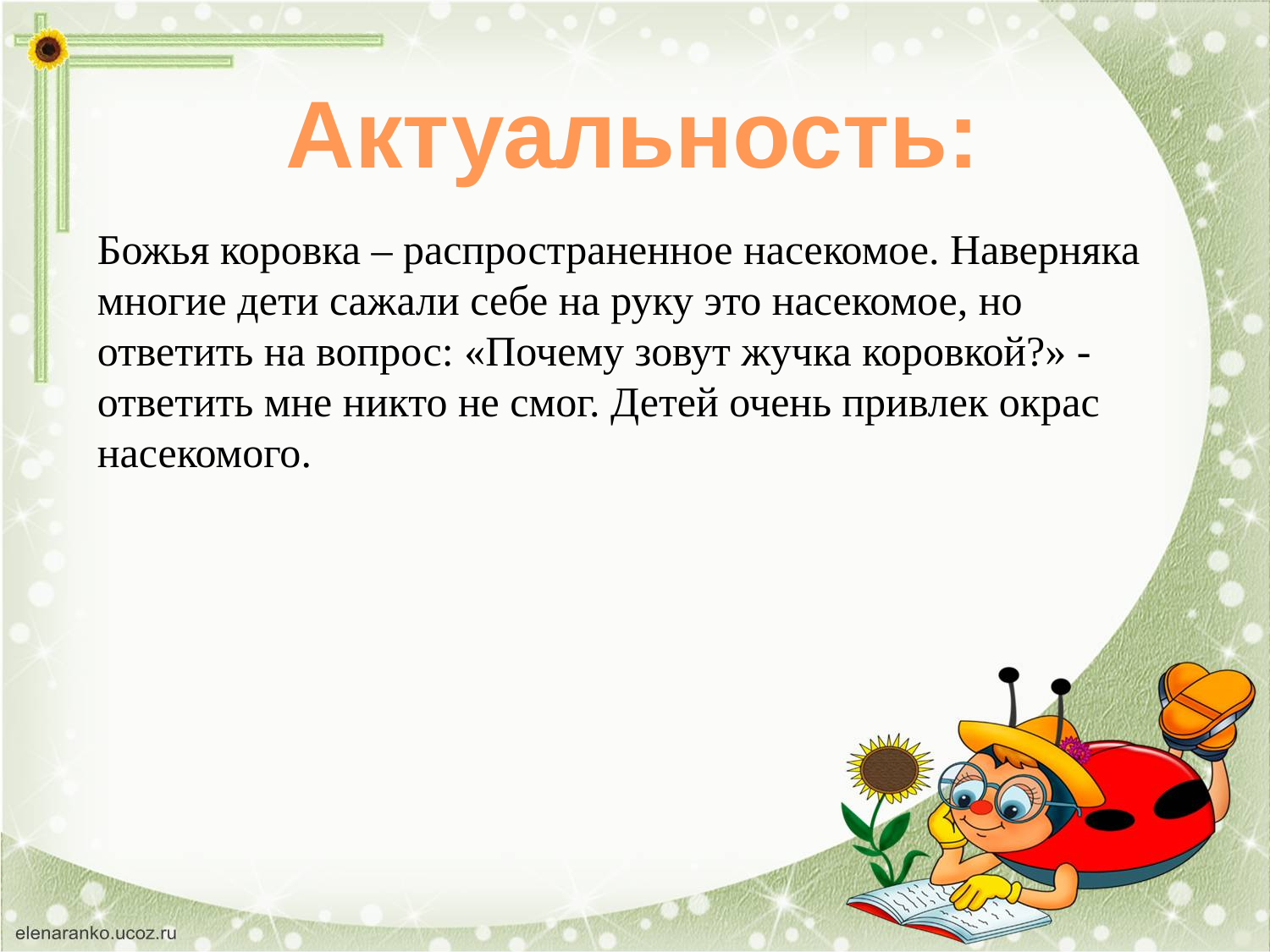

Актуальность:
Божья коровка – распространенное насекомое. Наверняка многие дети сажали себе на руку это насекомое, но ответить на вопрос: «Почему зовут жучка коровкой?» - ответить мне никто не смог. Детей очень привлек окрас насекомого.